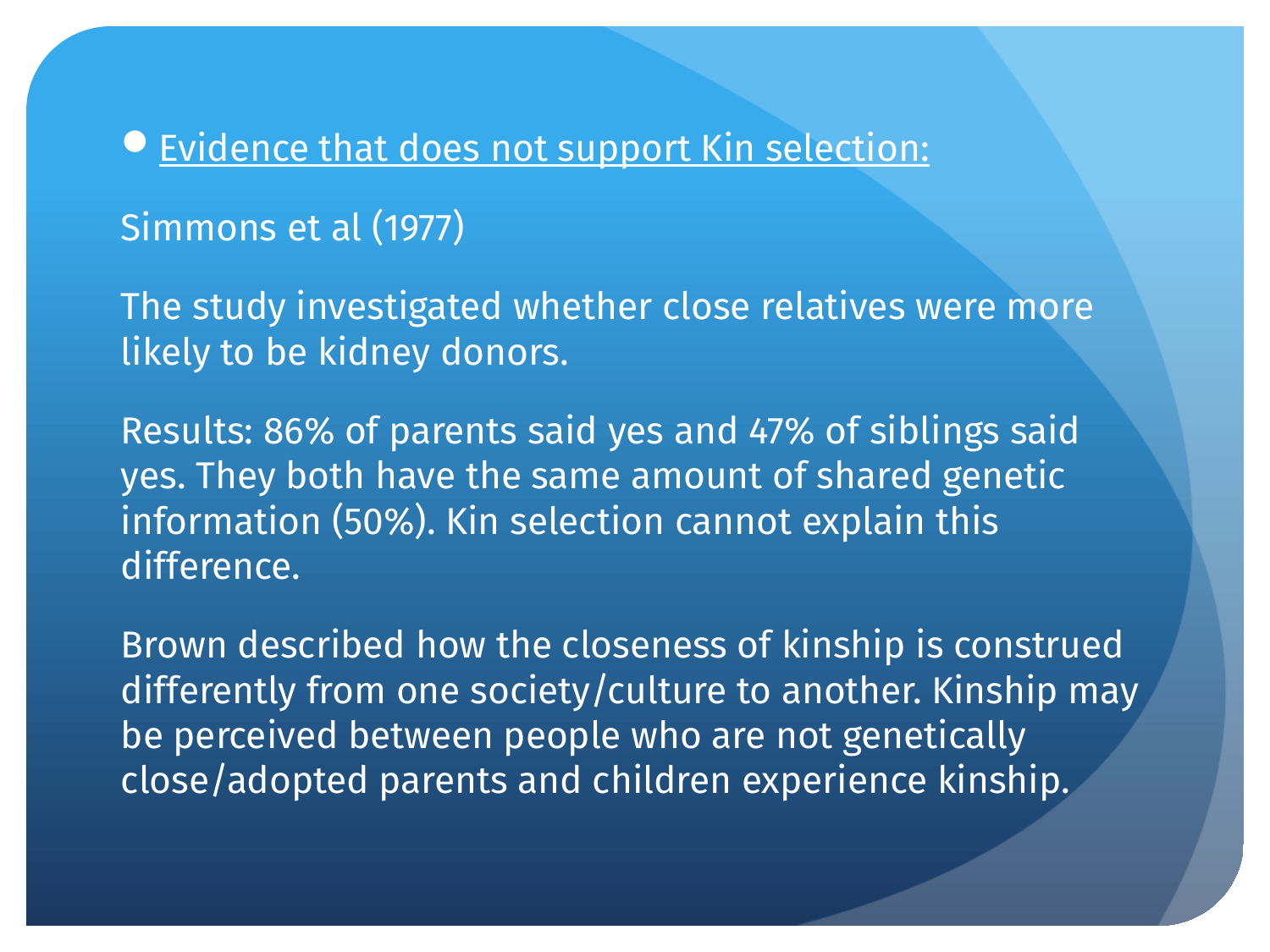

Evidence that does not support Kin selection:
Simmons et al (1977)
The study investigated whether close relatives were more likely to be kidney donors.
Results: 86% of parents said yes and 47% of siblings said yes. They both have the same amount of shared genetic information (50%). Kin selection cannot explain this difference.
Brown described how the closeness of kinship is construed differently from one society/culture to another. Kinship may be perceived between people who are not genetically close/adopted parents and children experience kinship.